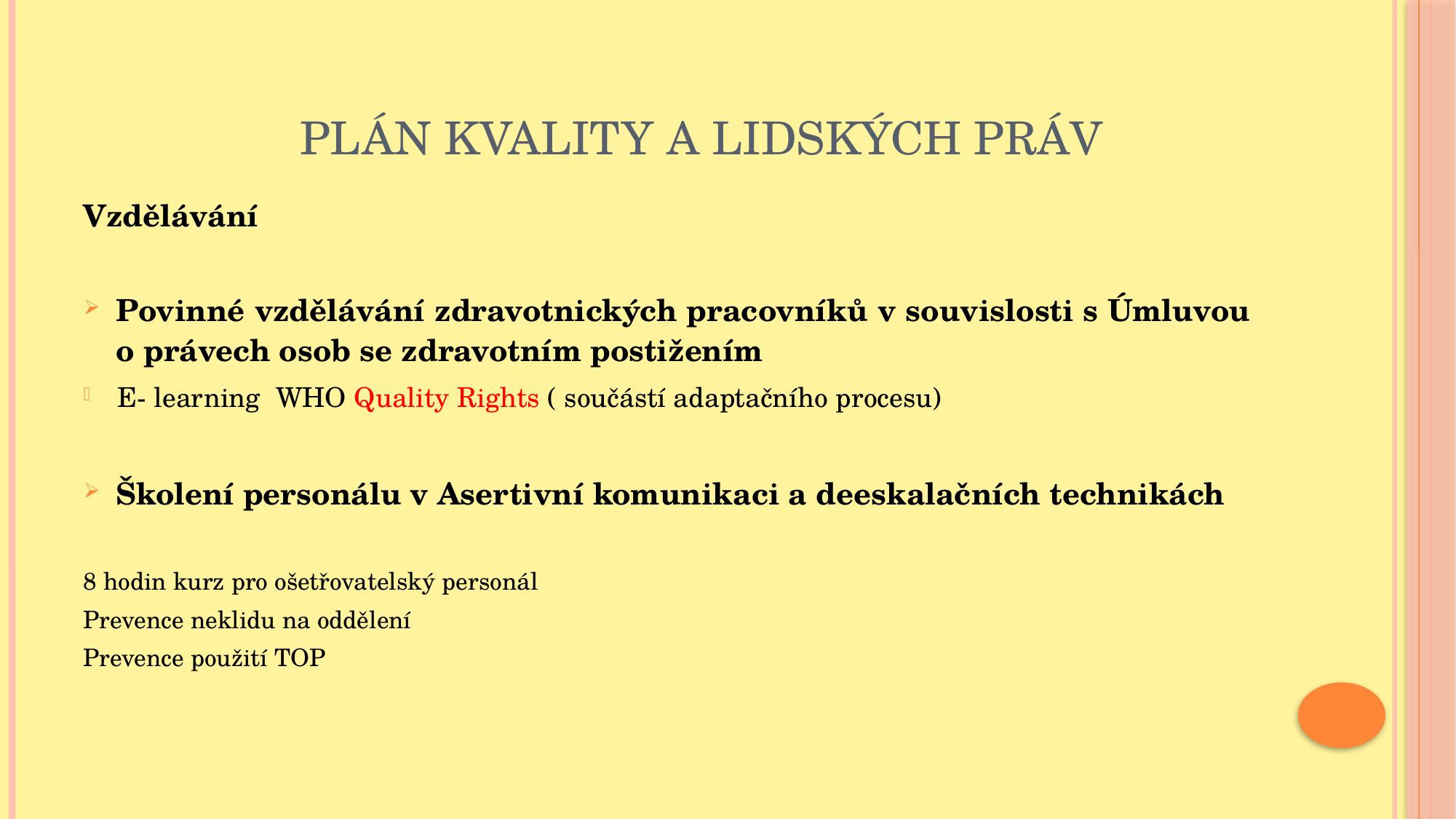

# Plán kvality a lidských práv
Vzdělávání

Povinné vzdělávání zdravotnických pracovníků v souvislosti s Úmluvou o právech osob se zdravotním postižením
E- learning  WHO Quality Rights ( součástí adaptačního procesu)

Školení personálu v Asertivní komunikaci a deeskalačních technikách

8 hodin kurz pro ošetřovatelský personál
Prevence neklidu na oddělení
Prevence použití TOP